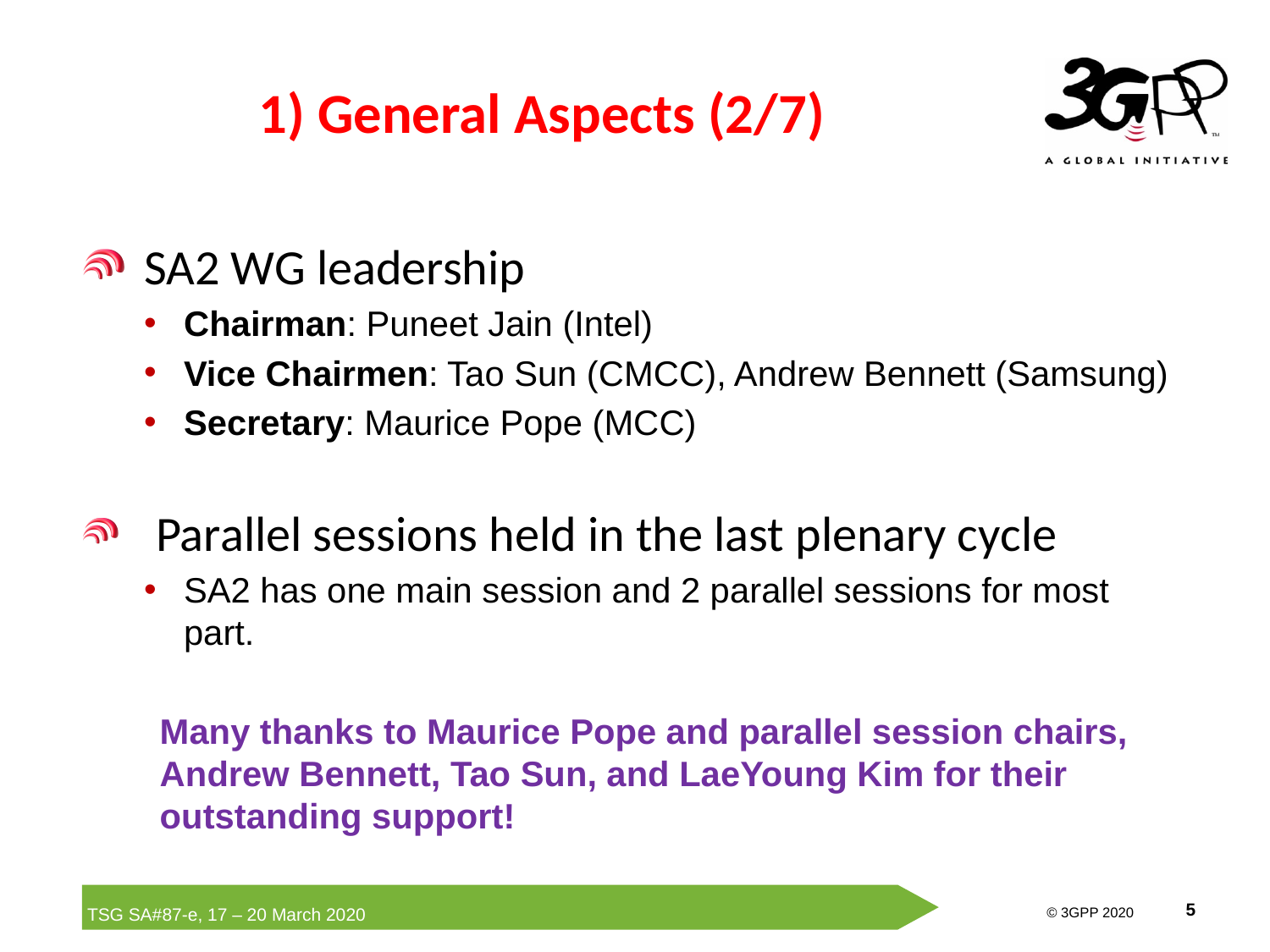

# 1) General Aspects (2/7)
SA2 WG leadership
Chairman: Puneet Jain (Intel)
Vice Chairmen: Tao Sun (CMCC), Andrew Bennett (Samsung)
Secretary: Maurice Pope (MCC)

 Parallel sessions held in the last plenary cycle
SA2 has one main session and 2 parallel sessions for most part.

Many thanks to Maurice Pope and parallel session chairs, Andrew Bennett, Tao Sun, and LaeYoung Kim for their outstanding support!